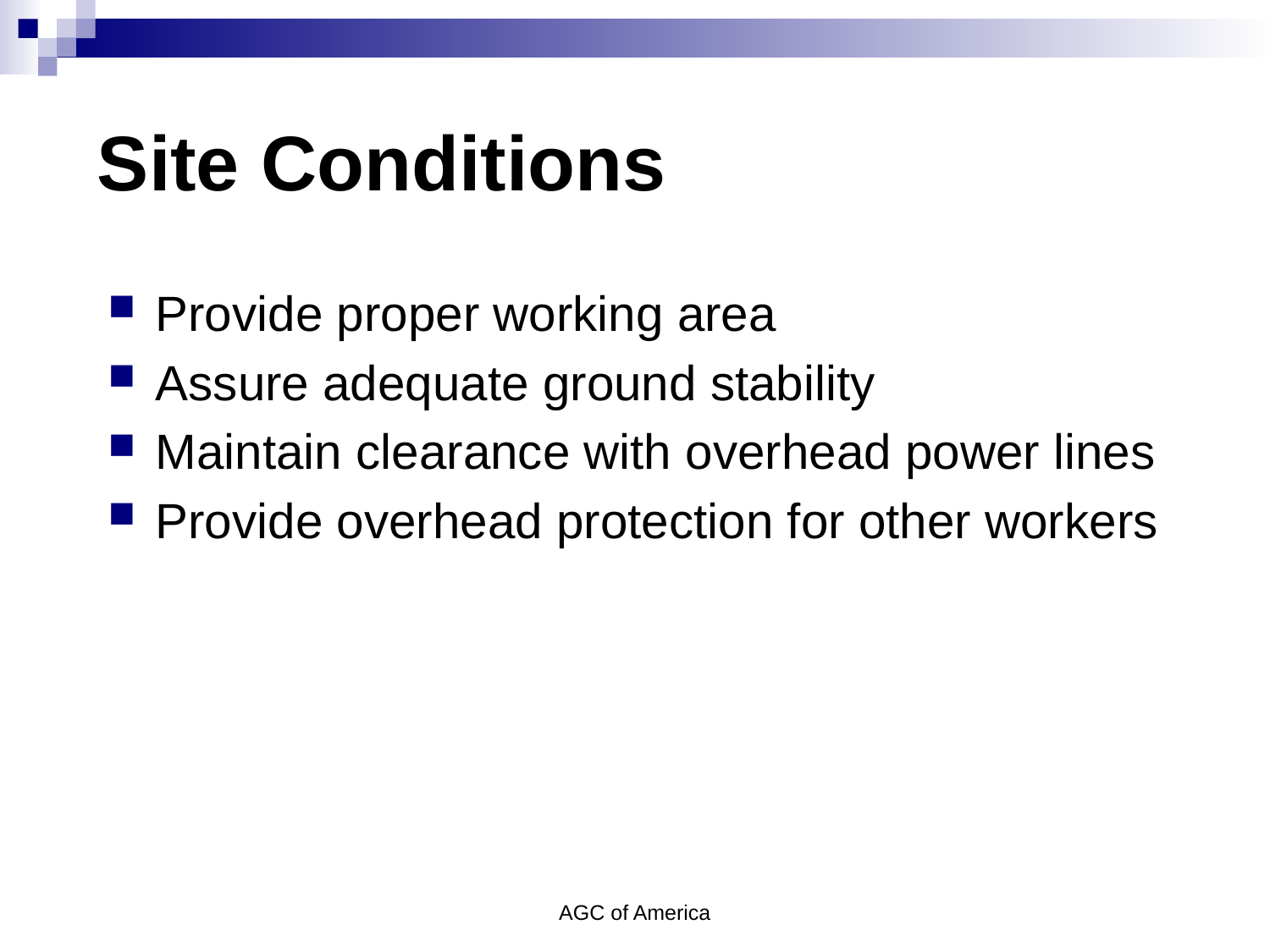

# Site Conditions
Provide proper working area
Assure adequate ground stability
Maintain clearance with overhead power lines
Provide overhead protection for other workers
AGC of America